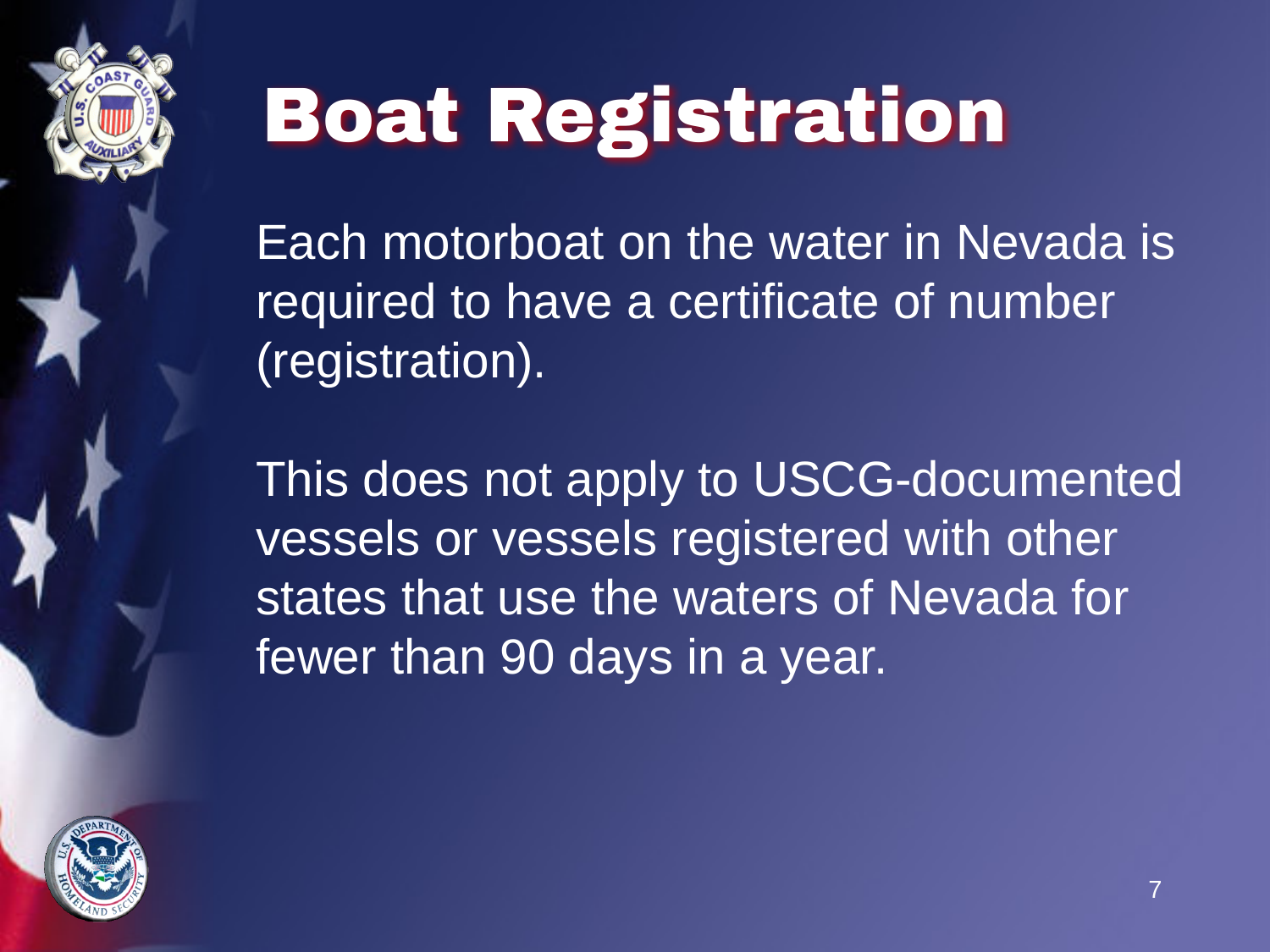

# Boat Registration
Each motorboat on the water in Nevada is required to have a certificate of number (registration).

This does not apply to USCG-documented vessels or vessels registered with other states that use the waters of Nevada for fewer than 90 days in a year.
7